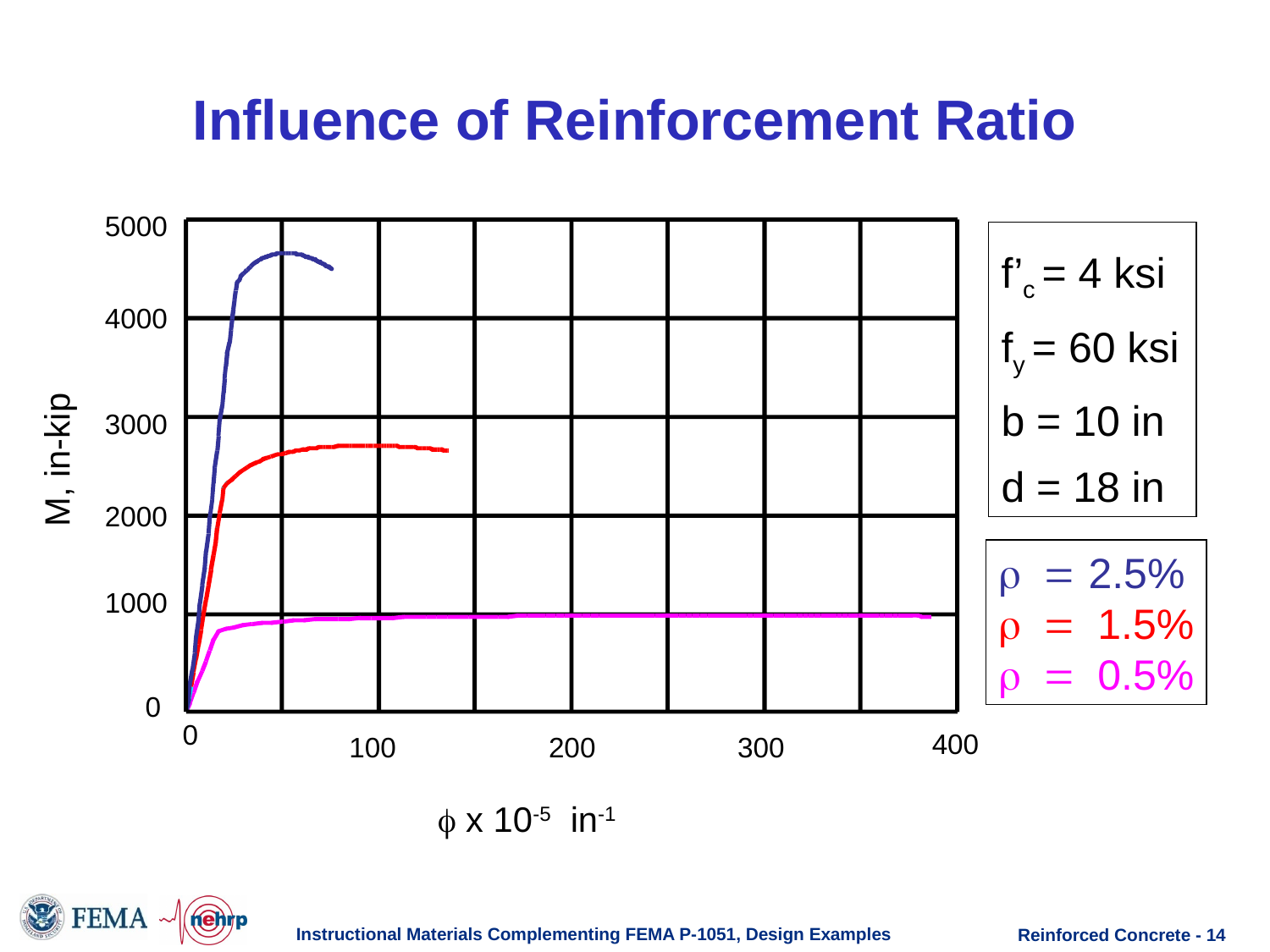

# Influence of Reinforcement Ratio
5000

4000

3000

2000

1000

0

0
400
300
100
200
f’c = 4 ksi
fy = 60 ksi
b = 10 in
d = 18 in
M, in-kip
ρ = 2.5%
ρ = 1.5%
ρ = 0.5%
φ x 10-5  in-1
Instructional Materials Complementing FEMA P-1051, Design Examples